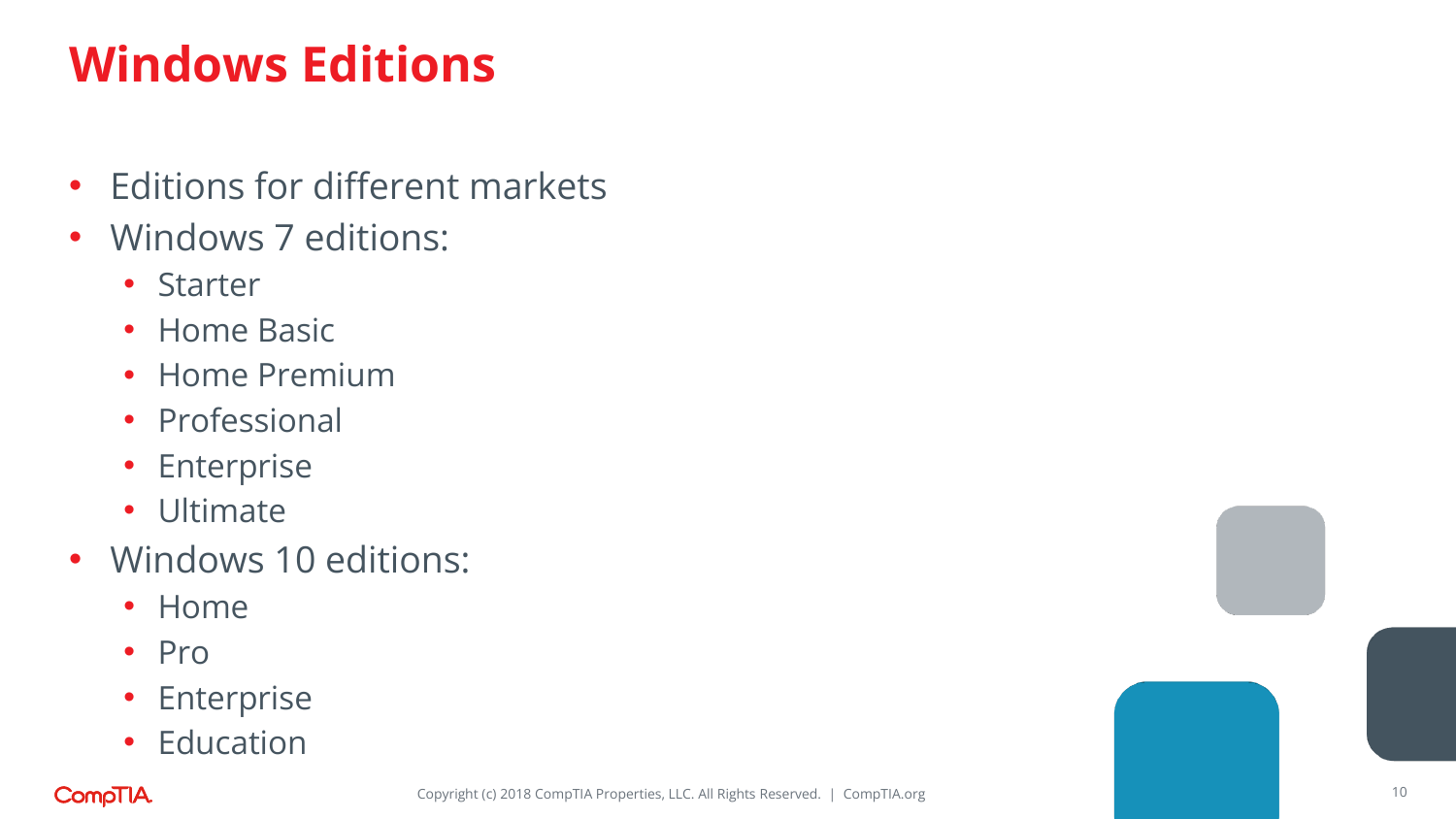

# Windows Editions
Editions for different markets
Windows 7 editions:
Starter
Home Basic
Home Premium
Professional
Enterprise
Ultimate
Windows 10 editions:
Home
Pro
Enterprise
Education
10